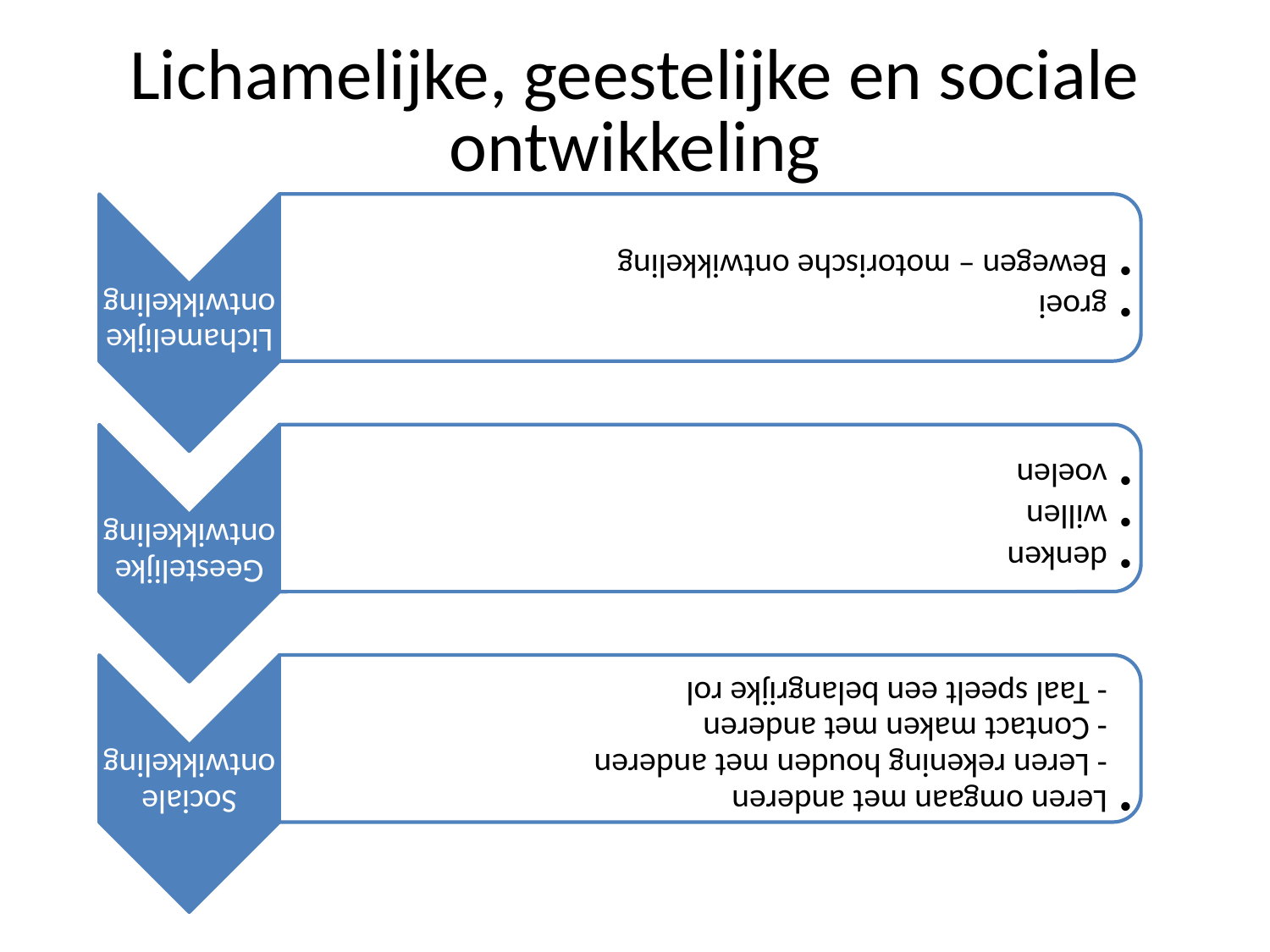

# Lichamelijke, geestelijke en sociale ontwikkeling
Lichamelijke ontwikkeling
groei
Bewegen – motorische ontwikkeling
Geestelijke ontwikkeling
denken
willen
voelen
Sociale ontwikkeling
Leren omgaan met anderen
- Leren rekening houden met anderen
- Contact maken met anderen
- Taal speelt een belangrijke rol